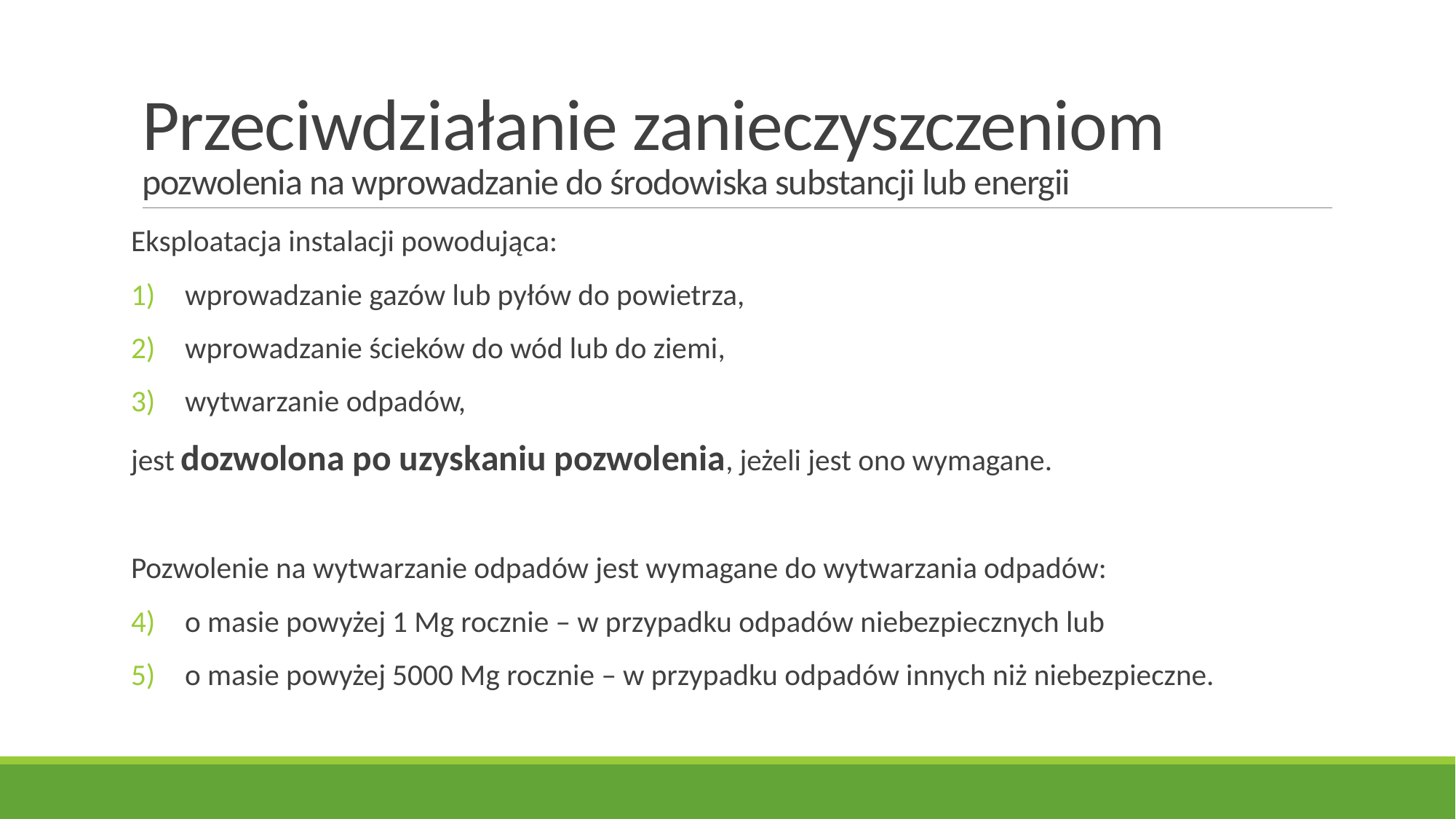

# Przeciwdziałanie zanieczyszczeniom pozwolenia na wprowadzanie do środowiska substancji lub energii
Eksploatacja instalacji powodująca:
wprowadzanie gazów lub pyłów do powietrza,
wprowadzanie ścieków do wód lub do ziemi,
wytwarzanie odpadów,
jest dozwolona po uzyskaniu pozwolenia, jeżeli jest ono wymagane.

Pozwolenie na wytwarzanie odpadów jest wymagane do wytwarzania odpadów:
o masie powyżej 1 Mg rocznie – w przypadku odpadów niebezpiecznych lub
o masie powyżej 5000 Mg rocznie – w przypadku odpadów innych niż niebezpieczne.